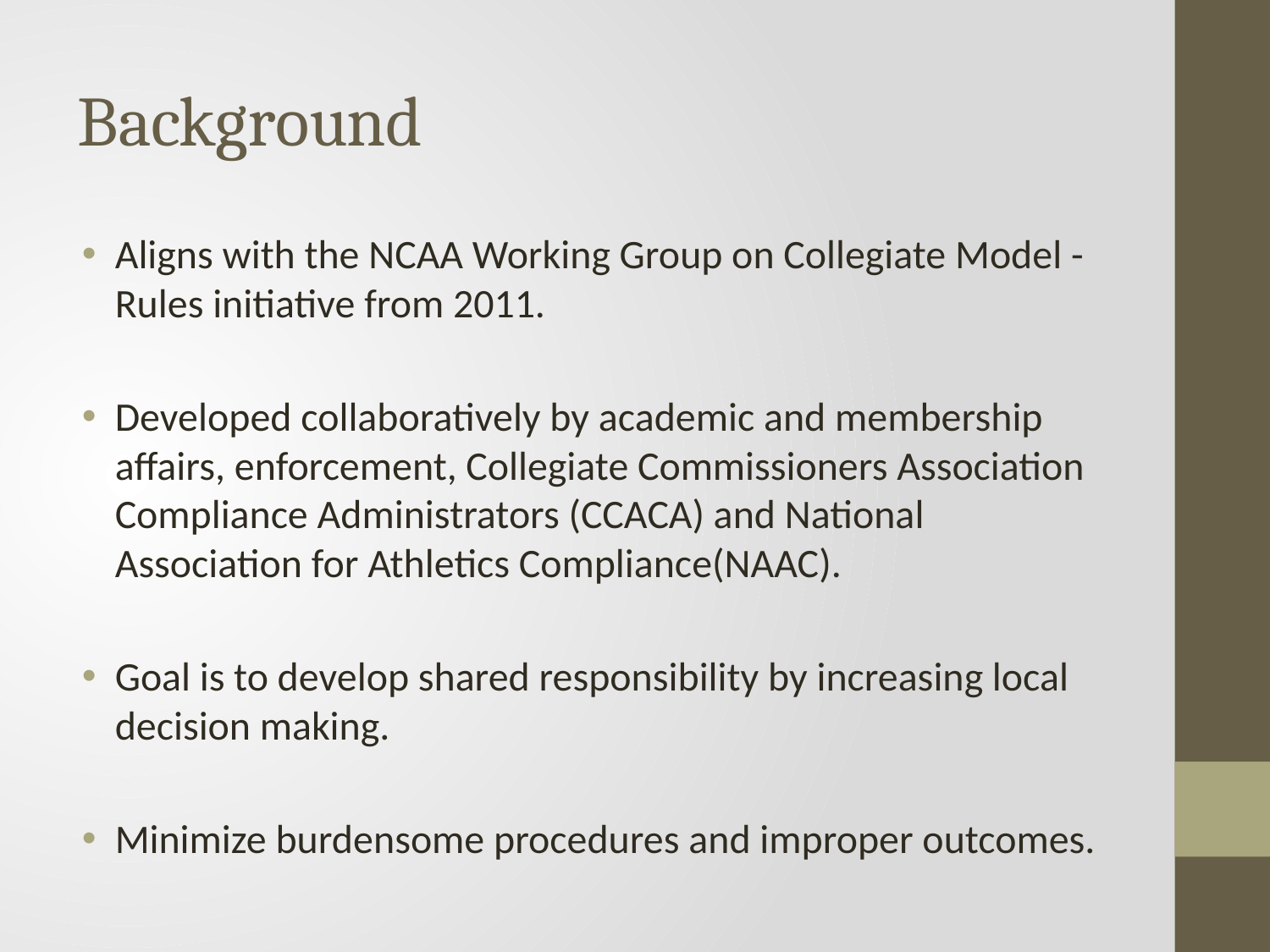

# Background
Aligns with the NCAA Working Group on Collegiate Model - Rules initiative from 2011.

Developed collaboratively by academic and membership affairs, enforcement, Collegiate Commissioners Association Compliance Administrators (CCACA) and National Association for Athletics Compliance(NAAC).

Goal is to develop shared responsibility by increasing local decision making.

Minimize burdensome procedures and improper outcomes.